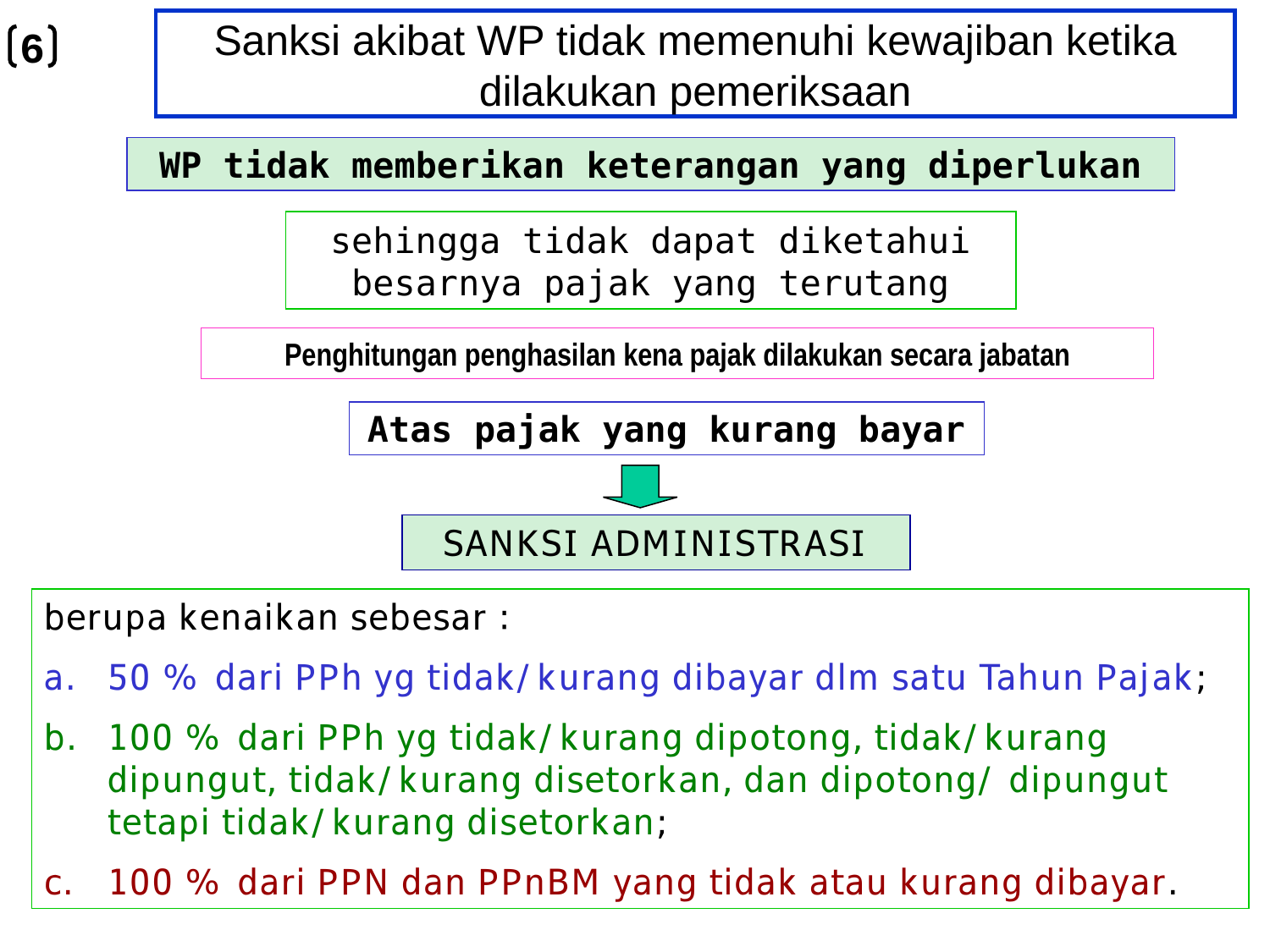

# Sanksi akibat WP tidak memenuhi kewajiban ketika dilakukan pemeriksaan
6
WP tidak memberikan keterangan yang diperlukan
sehingga tidak dapat diketahui besarnya pajak yang terutang
Penghitungan penghasilan kena pajak dilakukan secara jabatan
Atas pajak yang kurang bayar

SANKSI ADMINISTRASI
berupa kenaikan sebesar :
50 % dari PPh yg tidak/kurang dibayar dlm satu Tahun Pajak;
100 % dari PPh yg tidak/kurang dipotong, tidak/kurang dipungut, tidak/kurang disetorkan, dan dipotong/ dipungut tetapi tidak/kurang disetorkan;
100 % dari PPN dan PPnBM yang tidak atau kurang dibayar.